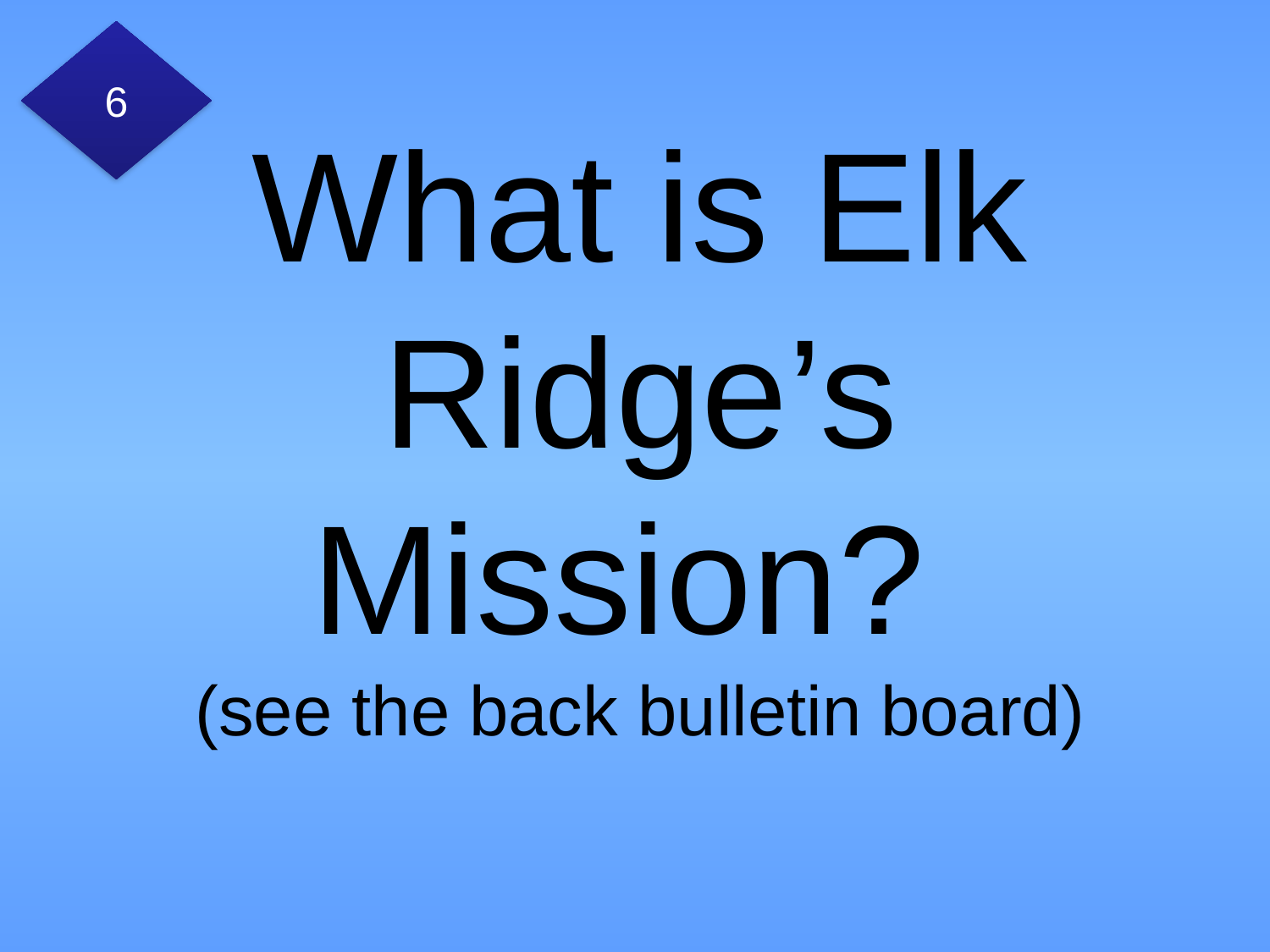

6
# What is Elk Ridge’s Mission? (see the back bulletin board)